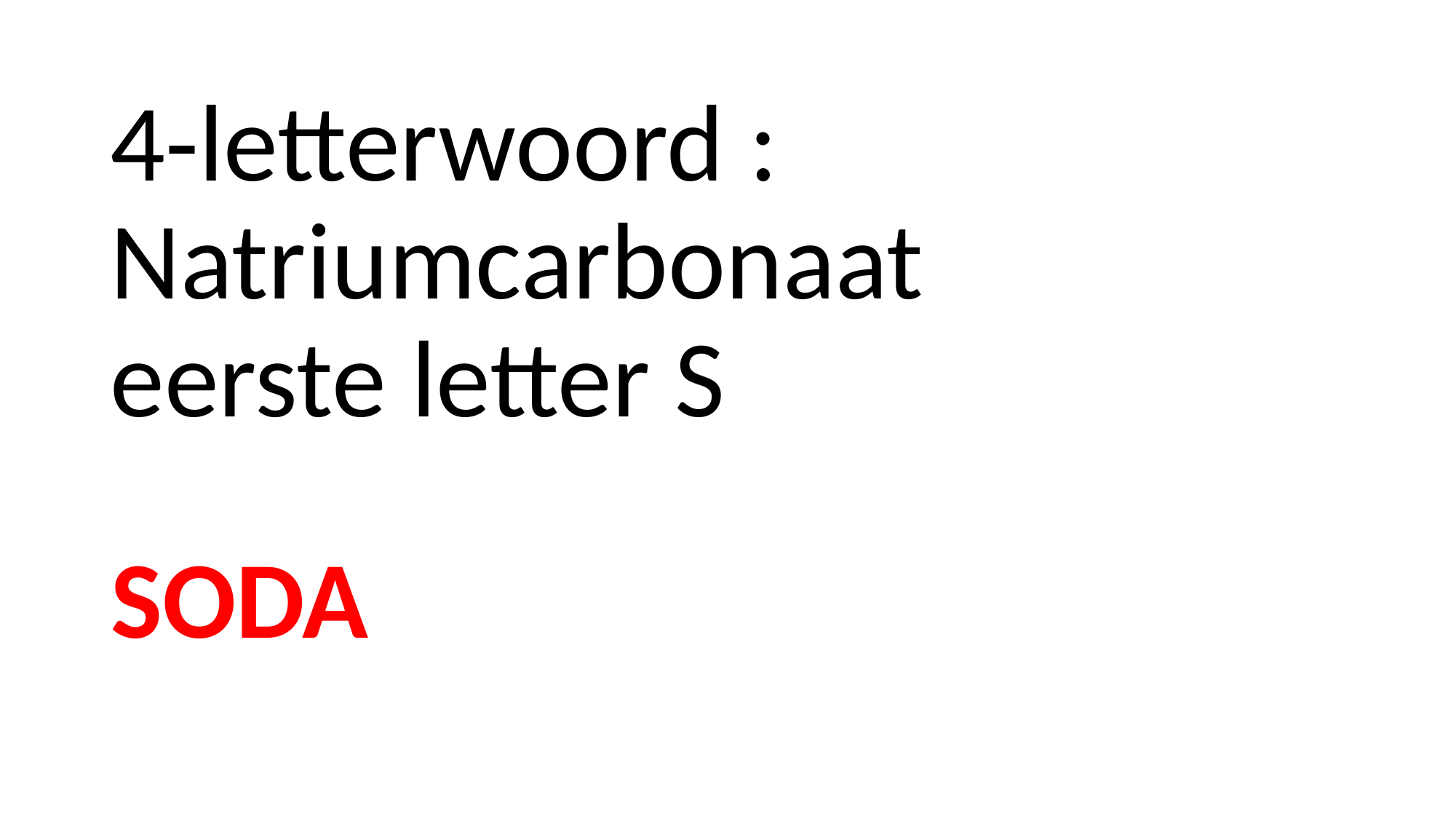

# 4-letterwoord : Natriumcarbonaat eerste letter S
SODA